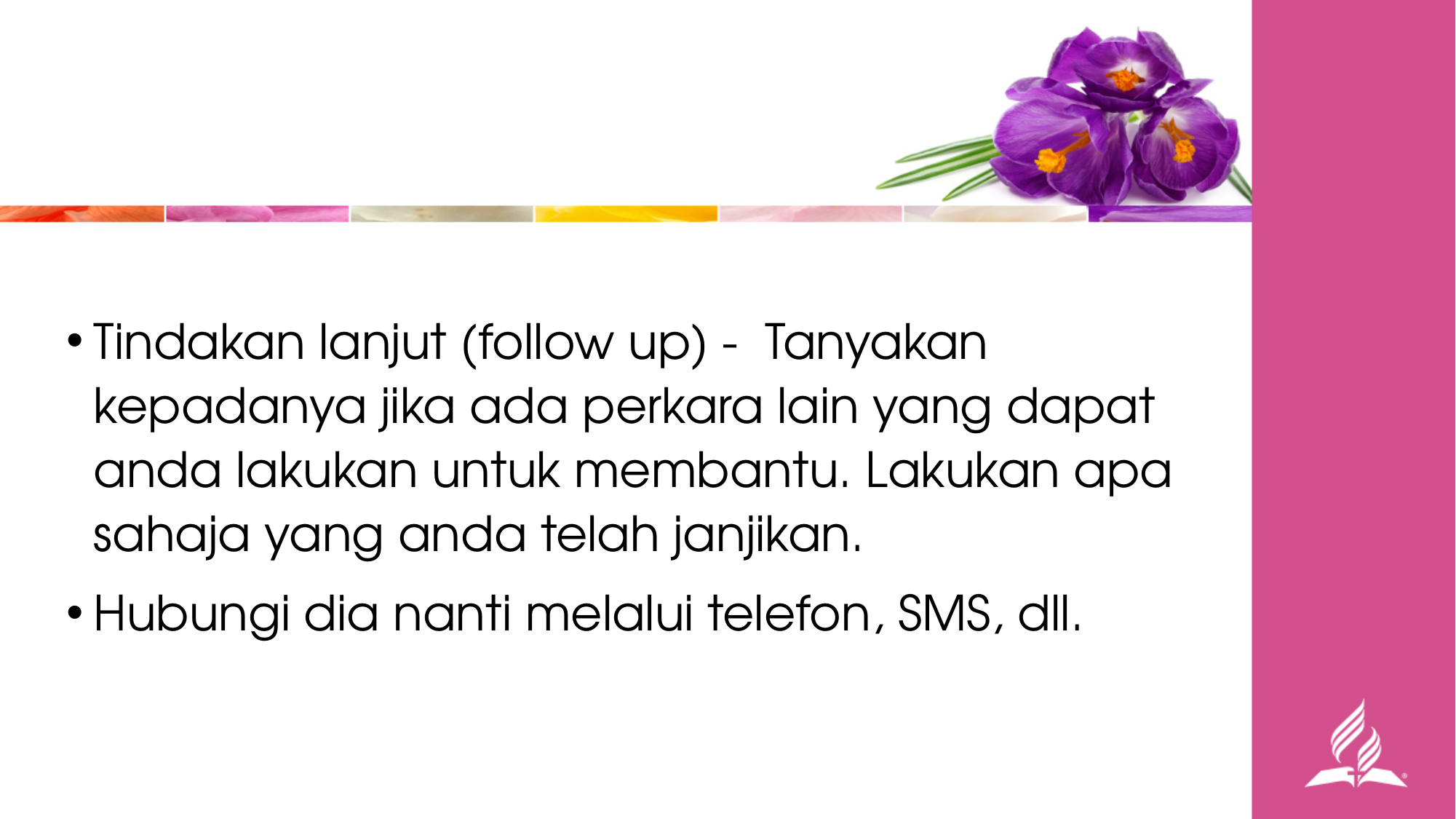

Tindakan lanjut (follow up) -  Tanyakan kepadanya jika ada perkara lain yang dapat anda lakukan untuk membantu. Lakukan apa sahaja yang anda telah janjikan.
Hubungi dia nanti melalui telefon, SMS, dll.